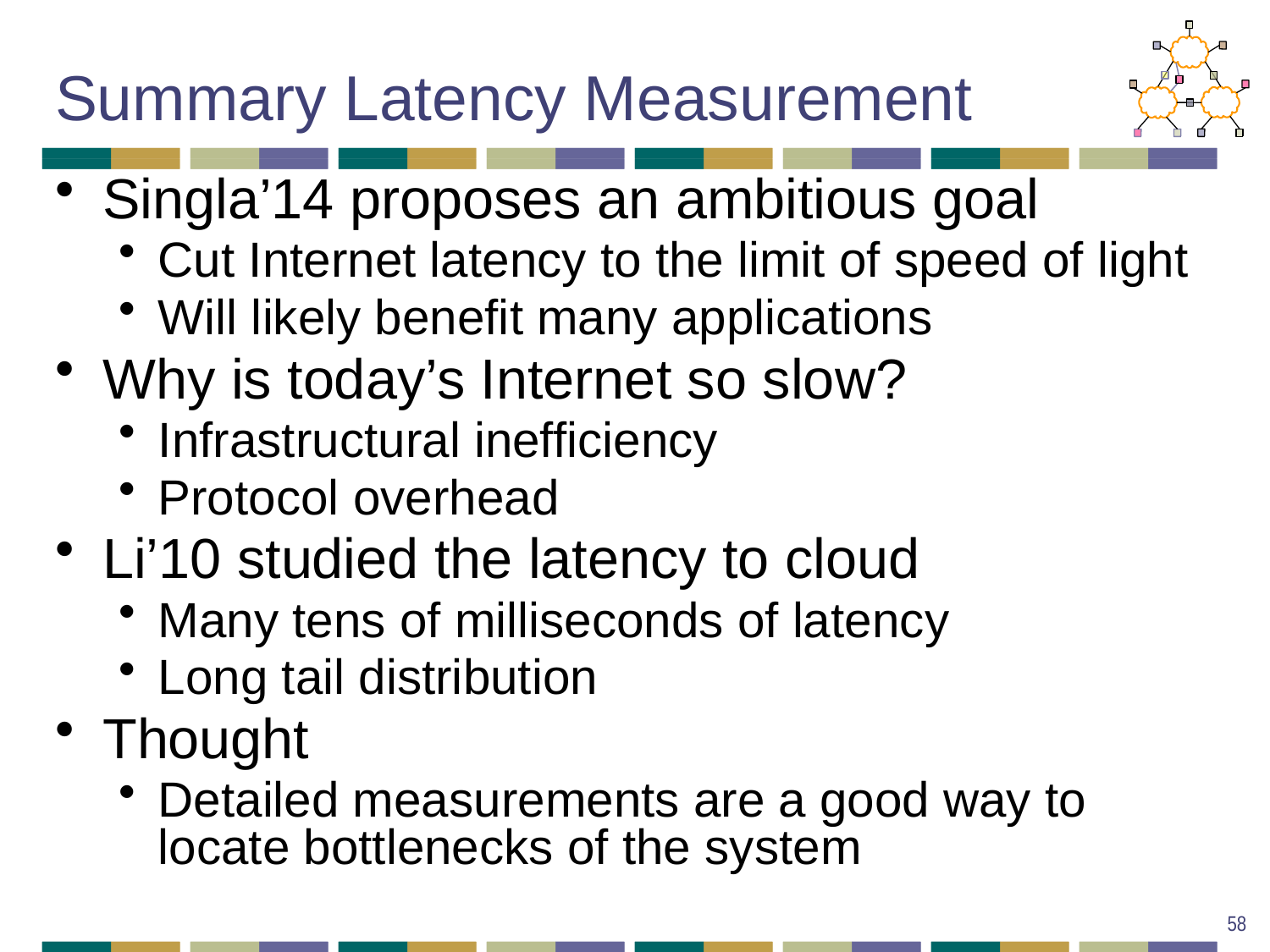

# Summary Latency Measurement
Singla’14 proposes an ambitious goal
Cut Internet latency to the limit of speed of light
Will likely benefit many applications
Why is today’s Internet so slow?
Infrastructural inefficiency
Protocol overhead
Li’10 studied the latency to cloud
Many tens of milliseconds of latency
Long tail distribution
Thought
Detailed measurements are a good way to locate bottlenecks of the system
58